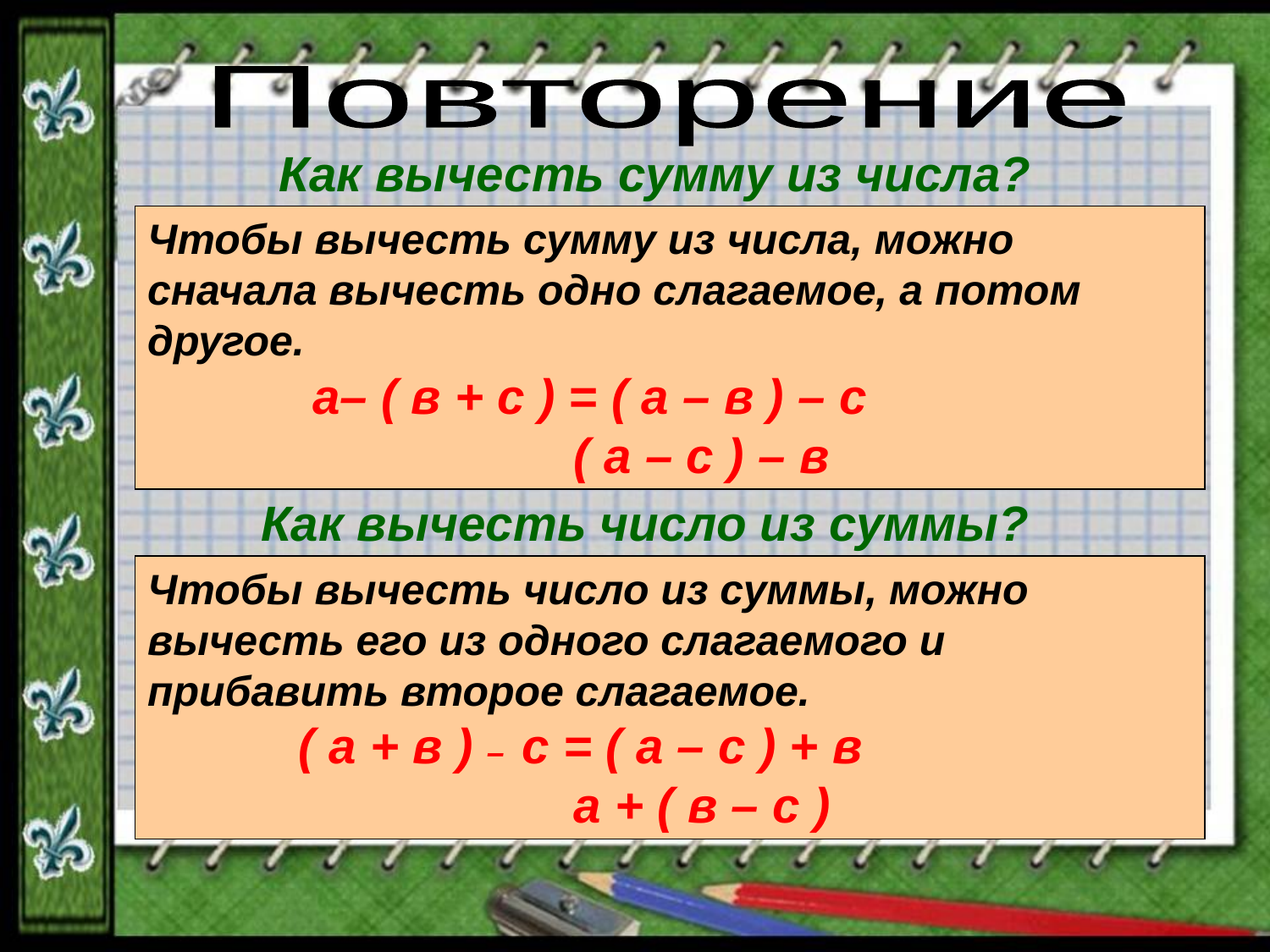

Повторение
Как вычесть сумму из числа?
Чтобы вычесть сумму из числа, можно сначала вычесть одно слагаемое, а потом другое.
            а– ( в + с ) = ( а – в ) – с
                               ( а – с ) – в
Как вычесть число из суммы?
Чтобы вычесть число из суммы, можно вычесть его из одного слагаемого и прибавить второе слагаемое.
           ( а + в ) –  с = ( а – с ) + в
                               а + ( в – с )